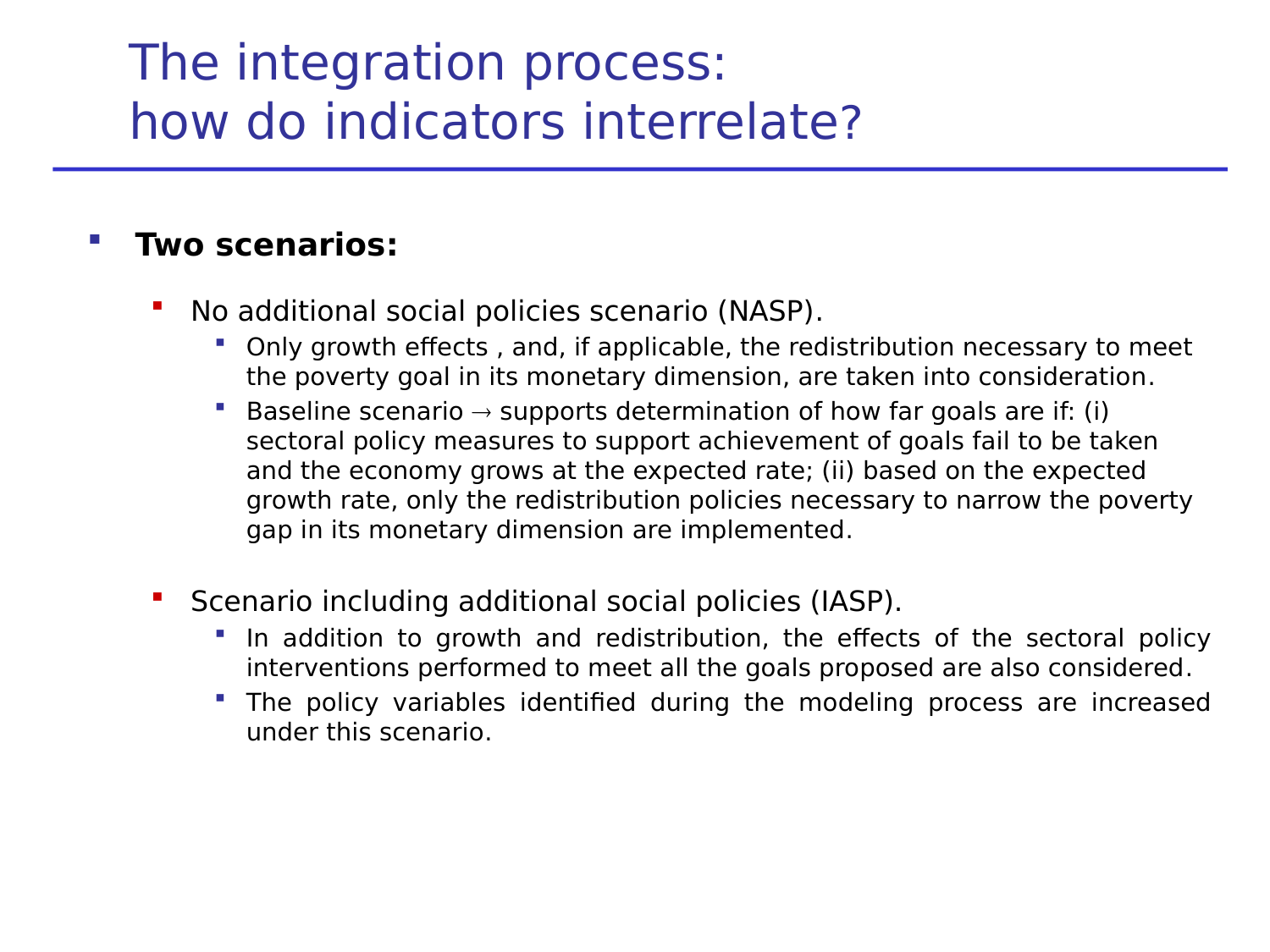

The integration process:
how do indicators interrelate?

Two scenarios:

No additional social policies scenario (NASP).
Only growth effects , and, if applicable, the redistribution necessary to meet the poverty goal in its monetary dimension, are taken into consideration.
Baseline scenario → supports determination of how far goals are if: (i) sectoral policy measures to support achievement of goals fail to be taken and the economy grows at the expected rate; (ii) based on the expected growth rate, only the redistribution policies necessary to narrow the poverty gap in its monetary dimension are implemented.

Scenario including additional social policies (IASP).
In addition to growth and redistribution, the effects of the sectoral policy interventions performed to meet all the goals proposed are also considered.
The policy variables identified during the modeling process are increased under this scenario.